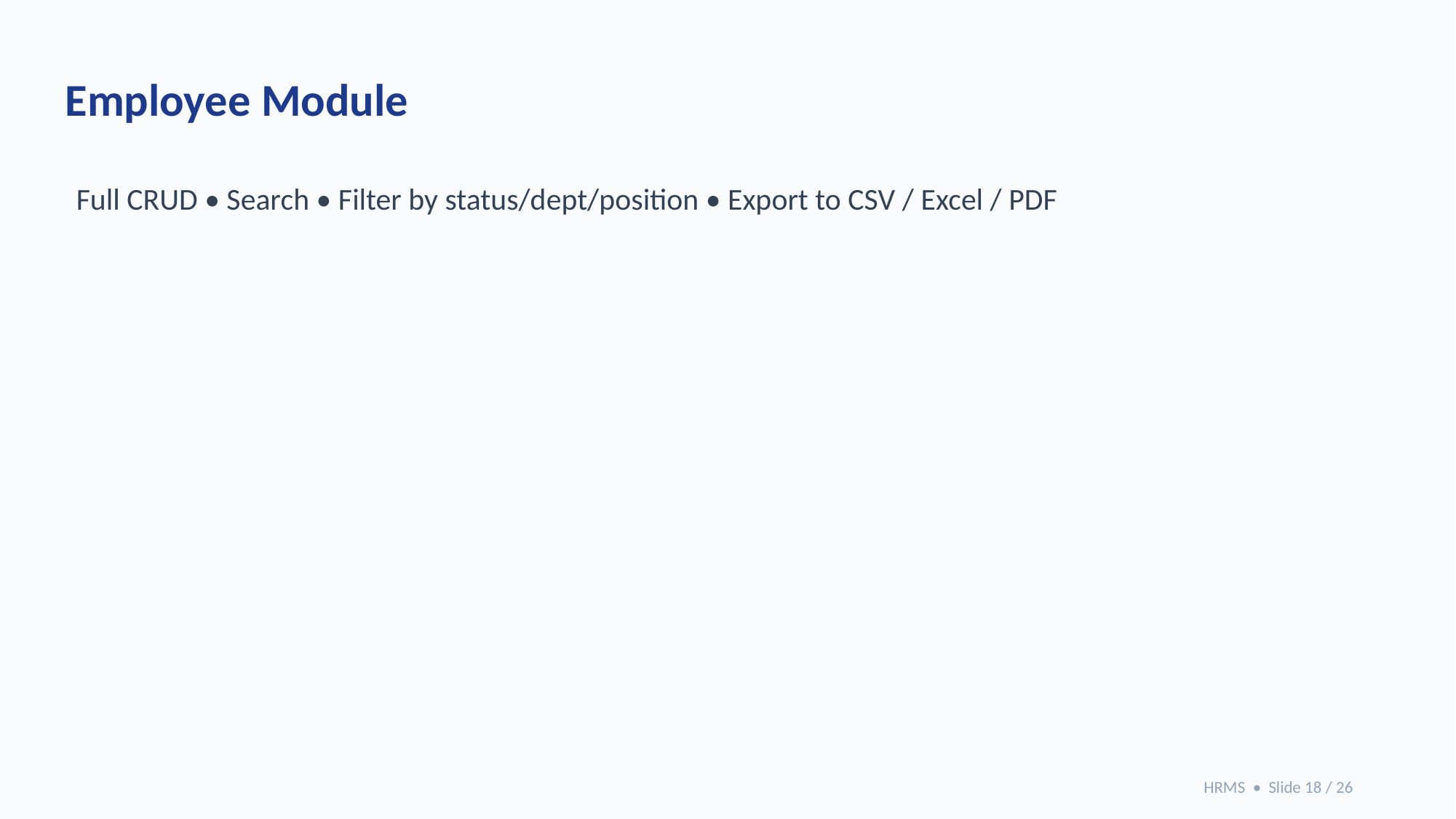

Employee Module
Full CRUD • Search • Filter by status/dept/position • Export to CSV / Excel / PDF
HRMS  •  Slide 18 / 26